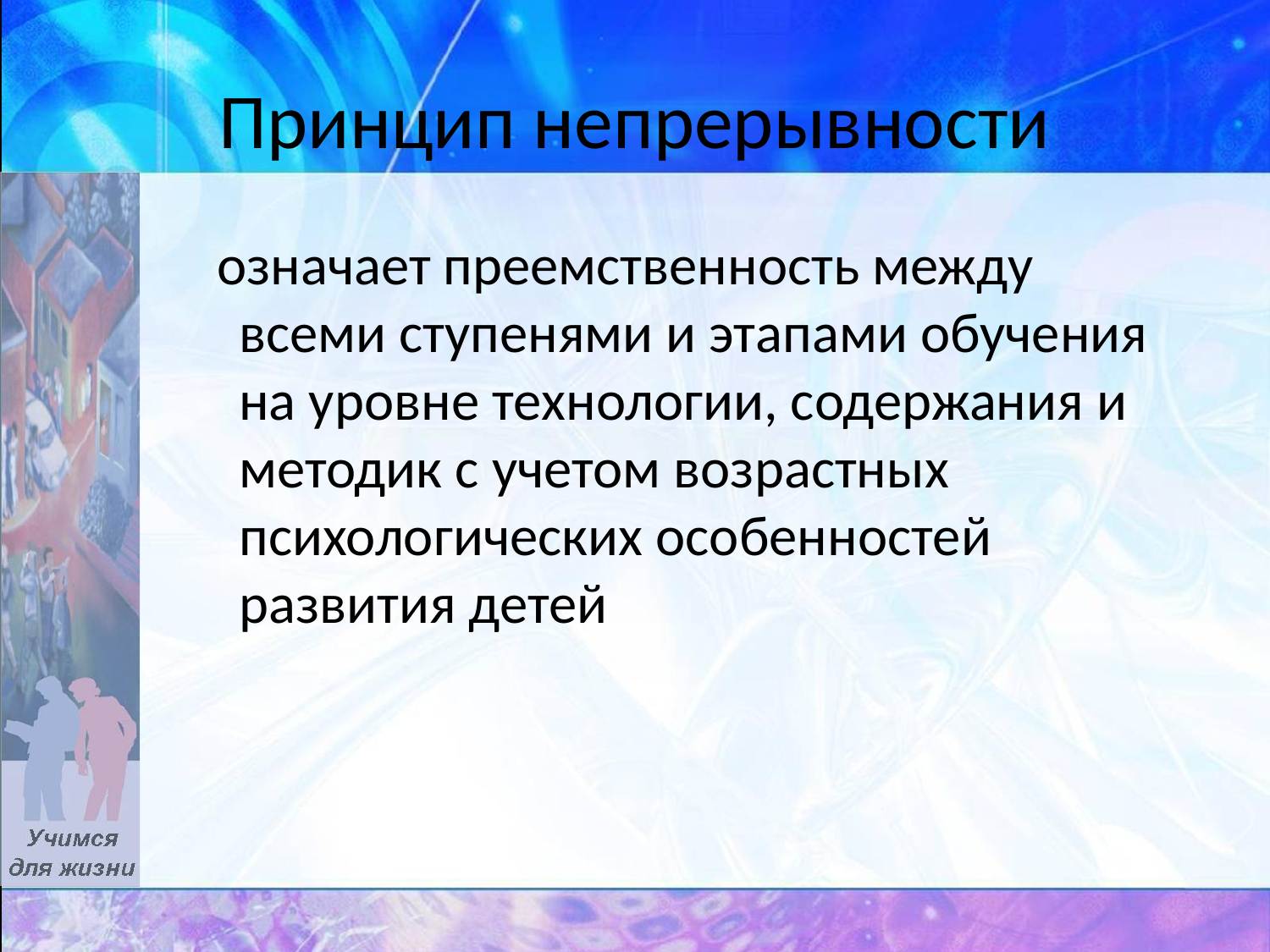

# Принцип непрерывности
  означает преемственность между всеми ступенями и этапами обучения на уровне технологии, содержания и методик с учетом возрастных психологических особенностей развития детей